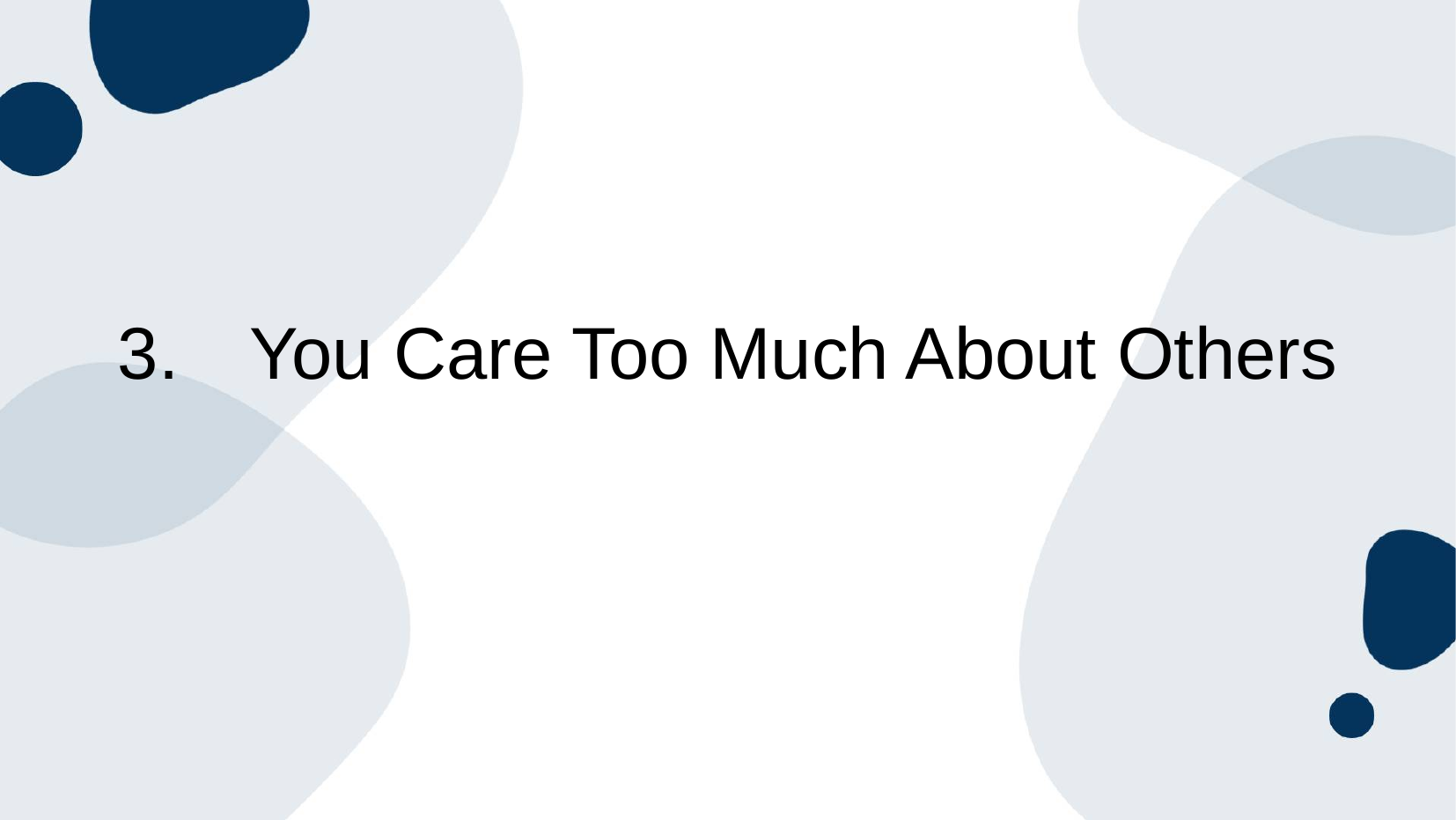

3.	You Care Too Much About Others